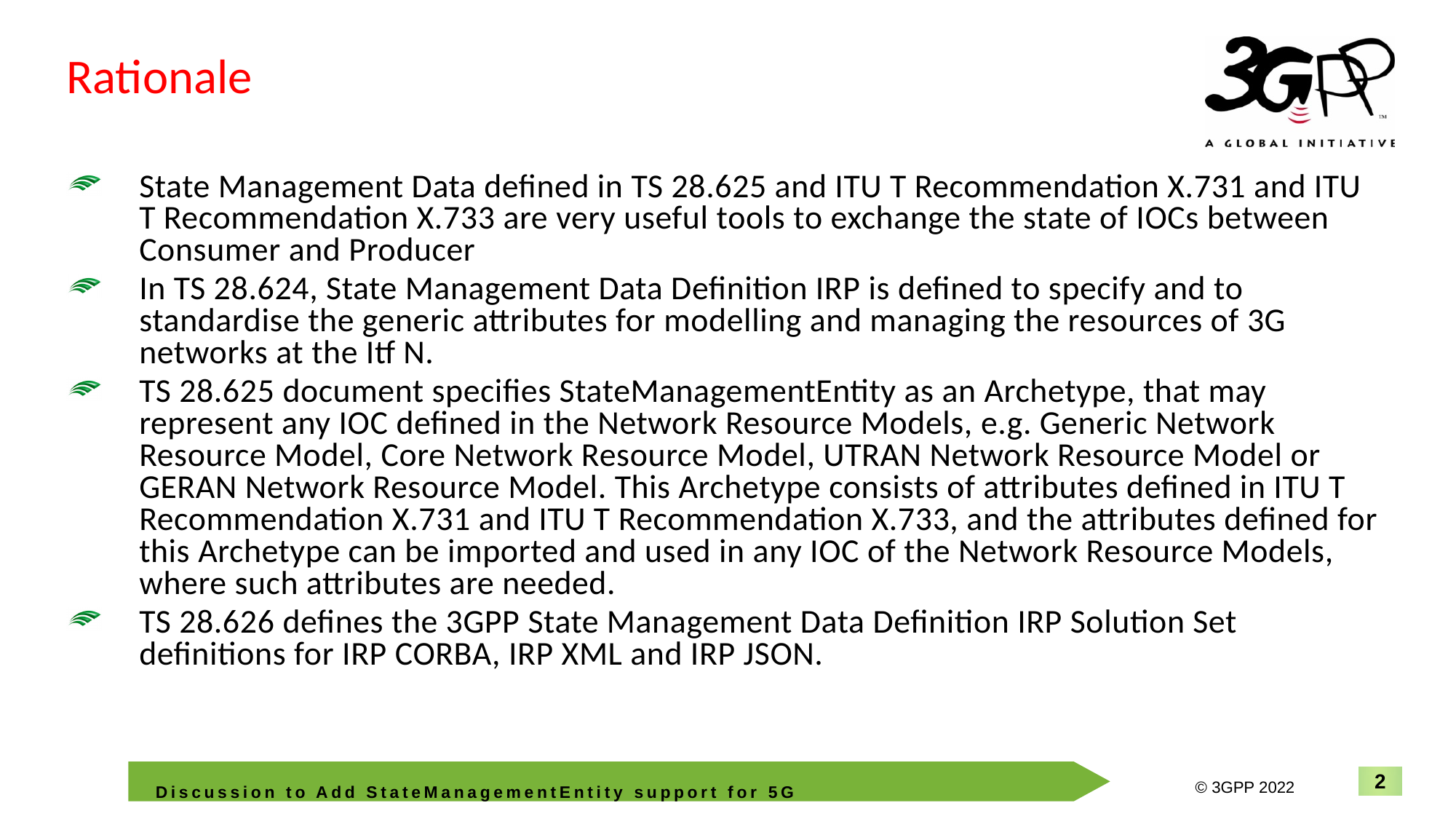

Rationale

State Management Data defined in TS 28.625 and ITU T Recommendation X.731 and ITU T Recommendation X.733 are very useful tools to exchange the state of IOCs between Consumer and Producer
In TS 28.624, State Management Data Definition IRP is defined to specify and to standardise the generic attributes for modelling and managing the resources of 3G networks at the Itf N.
TS 28.625 document specifies StateManagementEntity as an Archetype, that may represent any IOC defined in the Network Resource Models, e.g. Generic Network Resource Model, Core Network Resource Model, UTRAN Network Resource Model or GERAN Network Resource Model. This Archetype consists of attributes defined in ITU T Recommendation X.731 and ITU T Recommendation X.733, and the attributes defined for this Archetype can be imported and used in any IOC of the Network Resource Models, where such attributes are needed.
TS 28.626 defines the 3GPP State Management Data Definition IRP Solution Set definitions for IRP CORBA, IRP XML and IRP JSON.